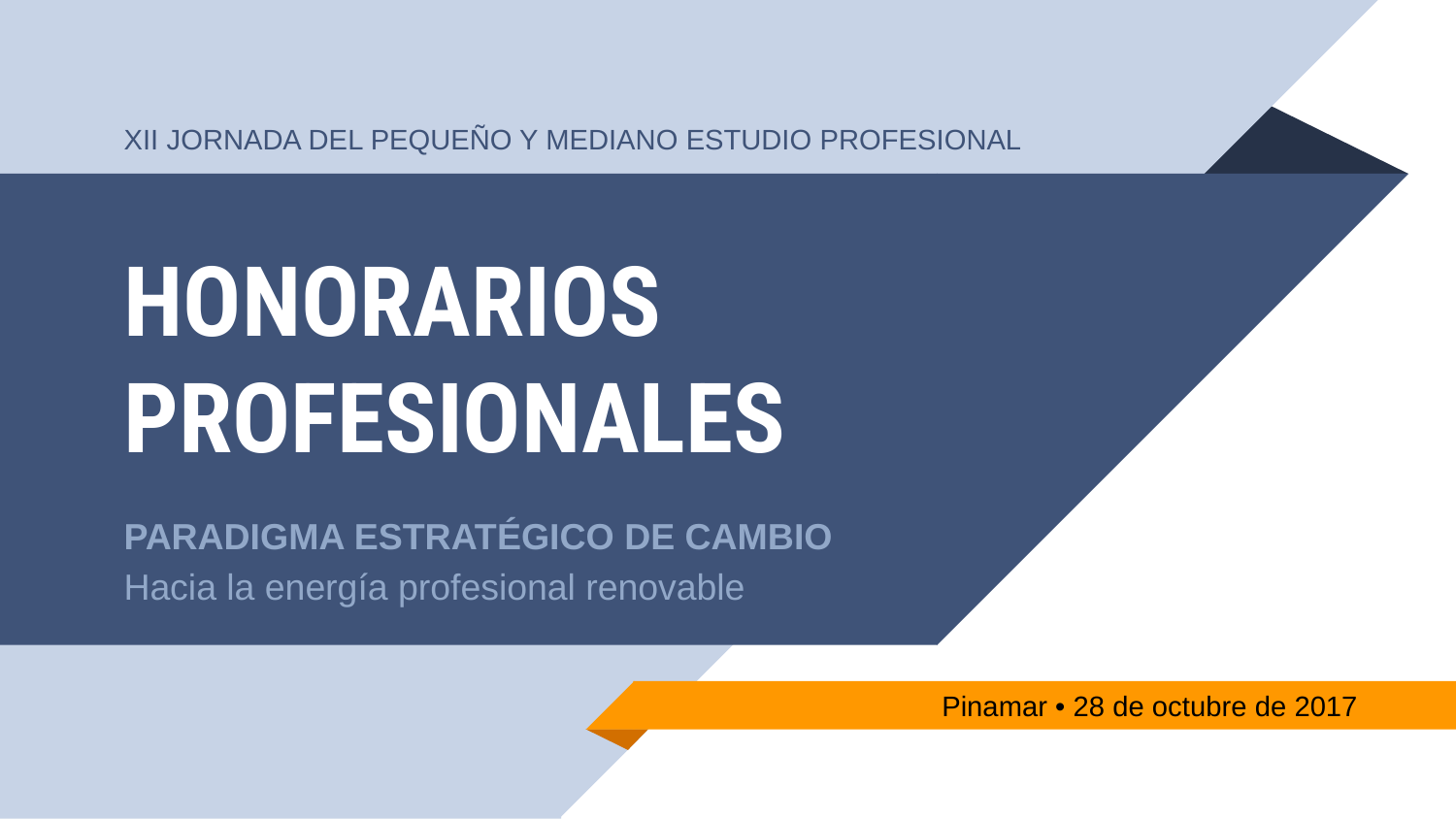

XII JORNADA DEL PEQUEÑO Y MEDIANO ESTUDIO PROFESIONAL
# HONORARIOS PROFESIONALES
PARADIGMA ESTRATÉGICO DE CAMBIO
Hacia la energía profesional renovable
Pinamar • 28 de octubre de 2017